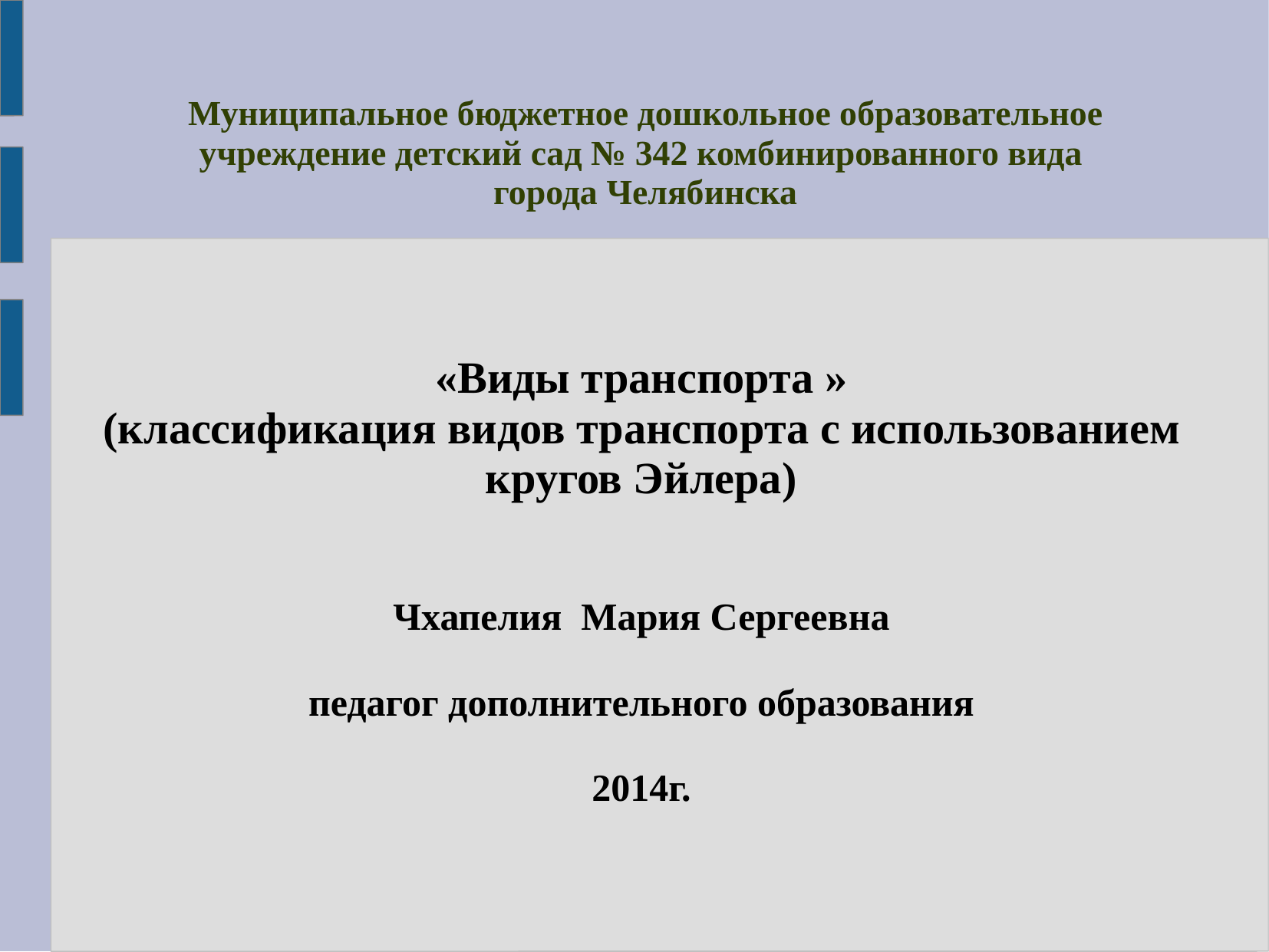

# Муниципальное бюджетное дошкольное образовательное учреждение детский сад № 342 комбинированного вида города Челябинска

«Виды транспорта »
(классификация видов транспорта с использованием кругов Эйлера)

Чхапелия  Мария Сергеевна

педагог дополнительного образования

2014г.